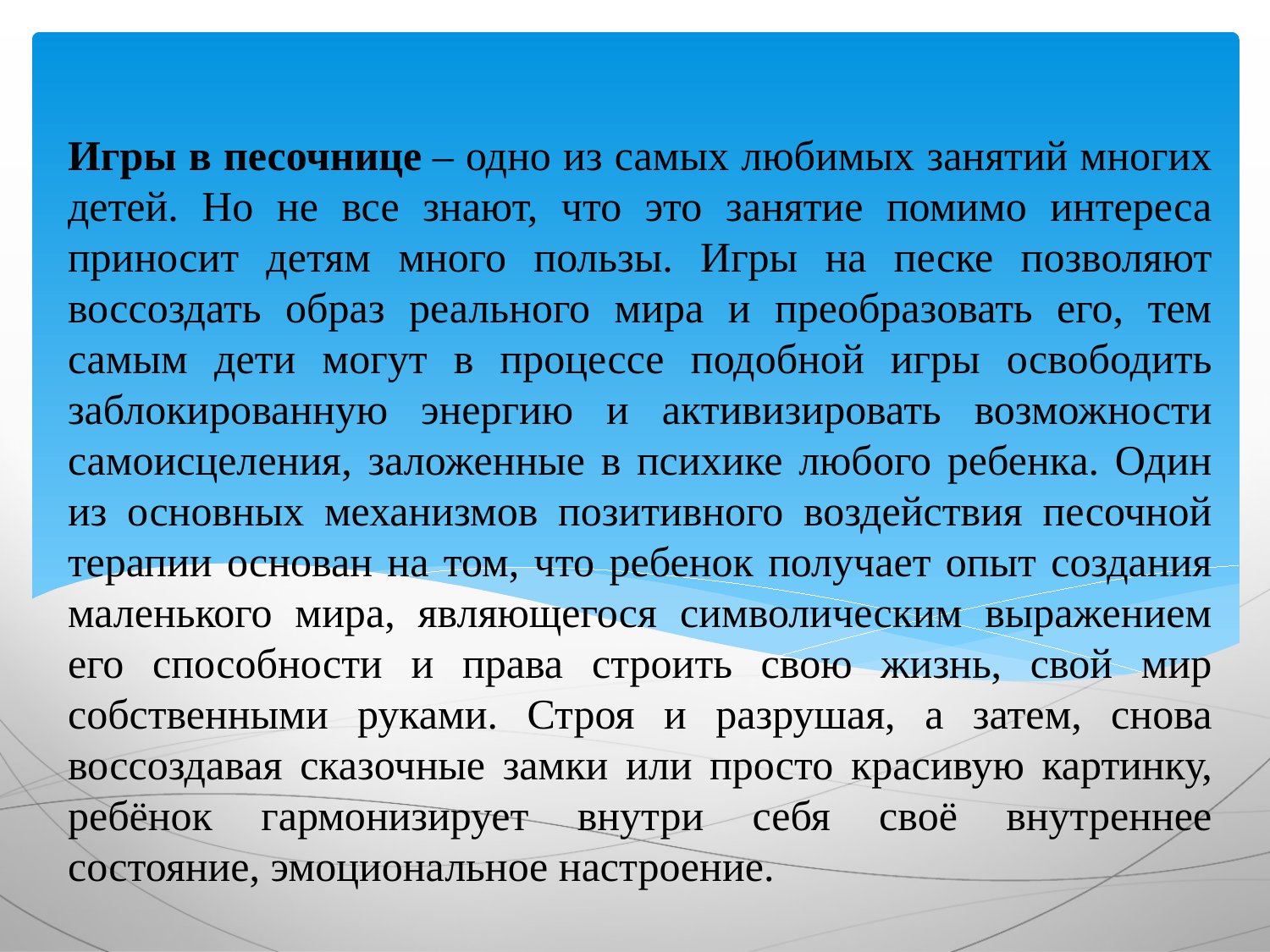

Игры в песочнице – одно из самых любимых занятий многих детей. Но не все знают, что это занятие помимо интереса приносит детям много пользы. Игры на песке позволяют воссоздать образ реального мира и преобразовать его, тем самым дети могут в процессе подобной игры освободить заблокированную энергию и активизировать возможности самоисцеления, заложенные в психике любого ребенка. Один из основных механизмов позитивного воздействия песочной терапии основан на том, что ребенок получает опыт создания маленького мира, являющегося символическим выражением его способности и права строить свою жизнь, свой мир собственными руками. Строя и разрушая, а затем, снова воссоздавая сказочные замки или просто красивую картинку, ребёнок гармонизирует внутри себя своё внутреннее состояние, эмоциональное настроение.